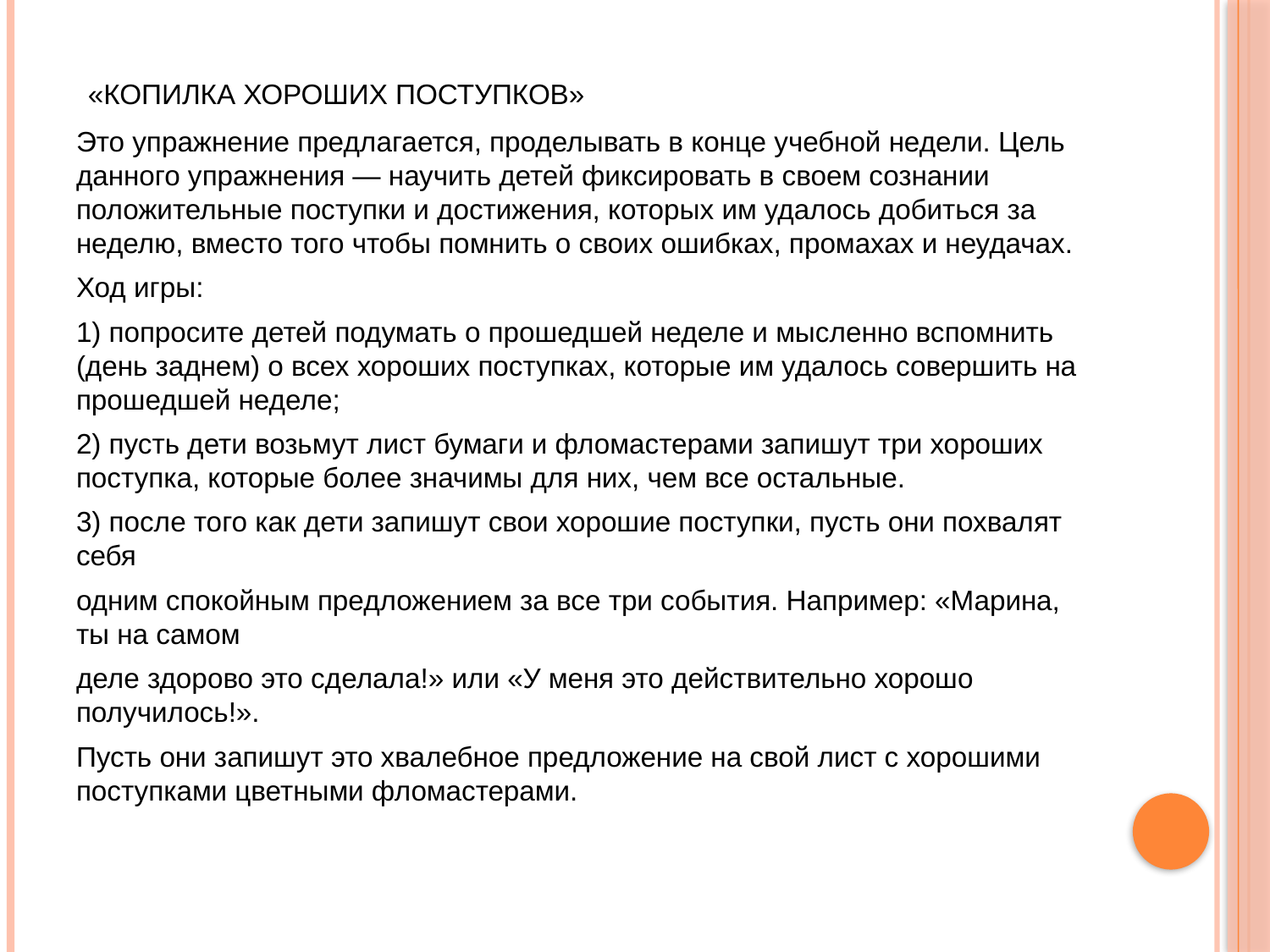

«КОПИЛКА ХОРОШИХ ПОСТУПКОВ»
Это упражнение предлагается, проделывать в конце учебной недели. Цель данного упражнения — научить детей фиксировать в своем сознании положительные поступки и достижения, которых им удалось добиться за неделю, вместо того чтобы помнить о своих ошибках, промахах и неудачах.
Ход игры:
1) попросите детей подумать о прошедшей неделе и мысленно вспомнить (день заднем) о всех хороших поступках, которые им удалось совершить на прошедшей неделе;
2) пусть дети возьмут лист бумаги и фломастерами запишут три хороших поступка, которые более значимы для них, чем все остальные.
3) после того как дети запишут свои хорошие поступки, пусть они похвалят себя
одним спокойным предложением за все три события. Например: «Марина, ты на самом
деле здорово это сделала!» или «У меня это действительно хорошо получилось!».
Пусть они запишут это хвалебное предложение на свой лист с хорошими поступками цветными фломастерами.